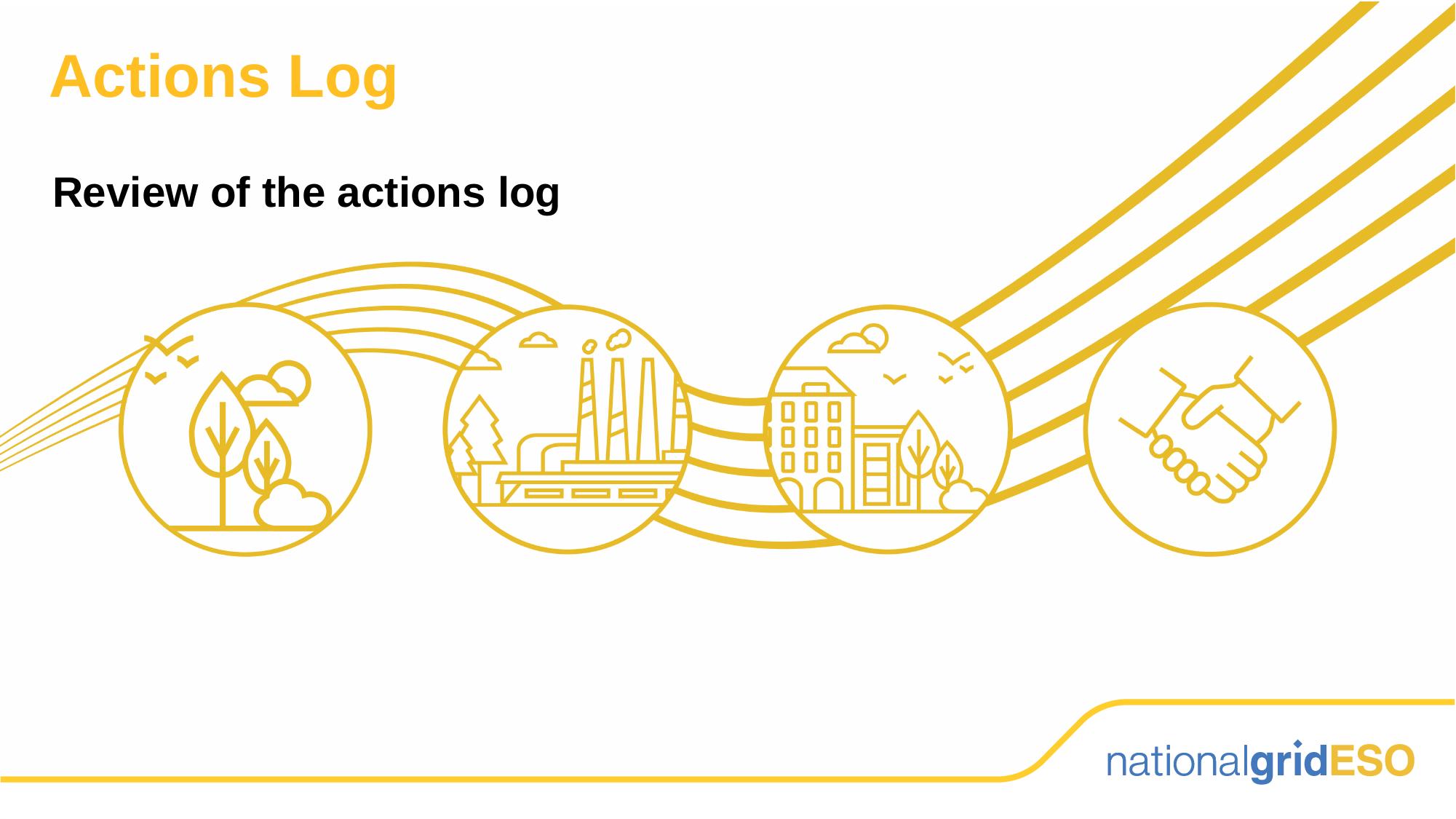

Actions Log
Review of the actions log